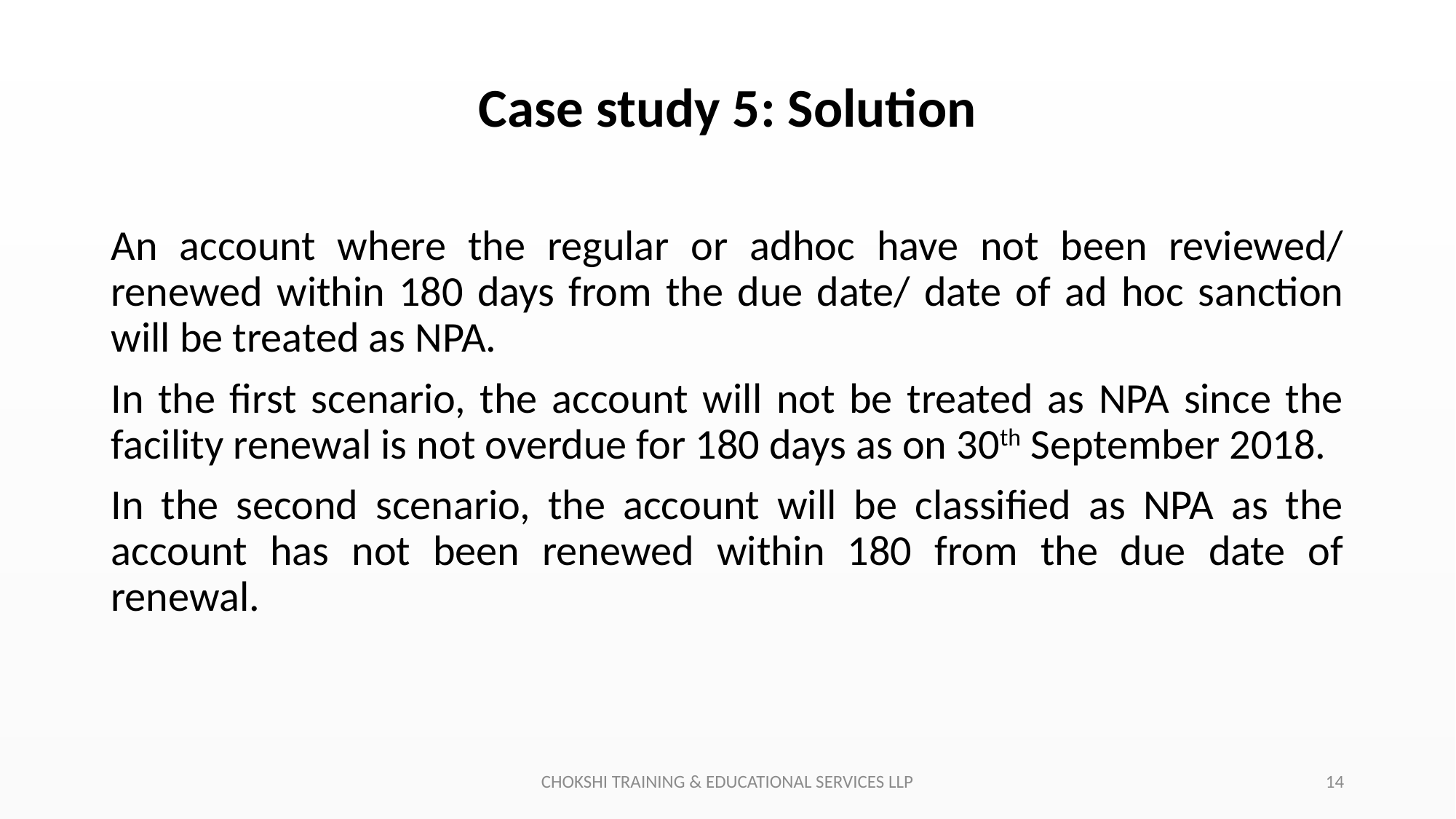

# Case study 5: Solution
An account where the regular or adhoc have not been reviewed/ renewed within 180 days from the due date/ date of ad hoc sanction will be treated as NPA.
In the first scenario, the account will not be treated as NPA since the facility renewal is not overdue for 180 days as on 30th September 2018.
In the second scenario, the account will be classified as NPA as the account has not been renewed within 180 from the due date of renewal.
CHOKSHI TRAINING & EDUCATIONAL SERVICES LLP
14